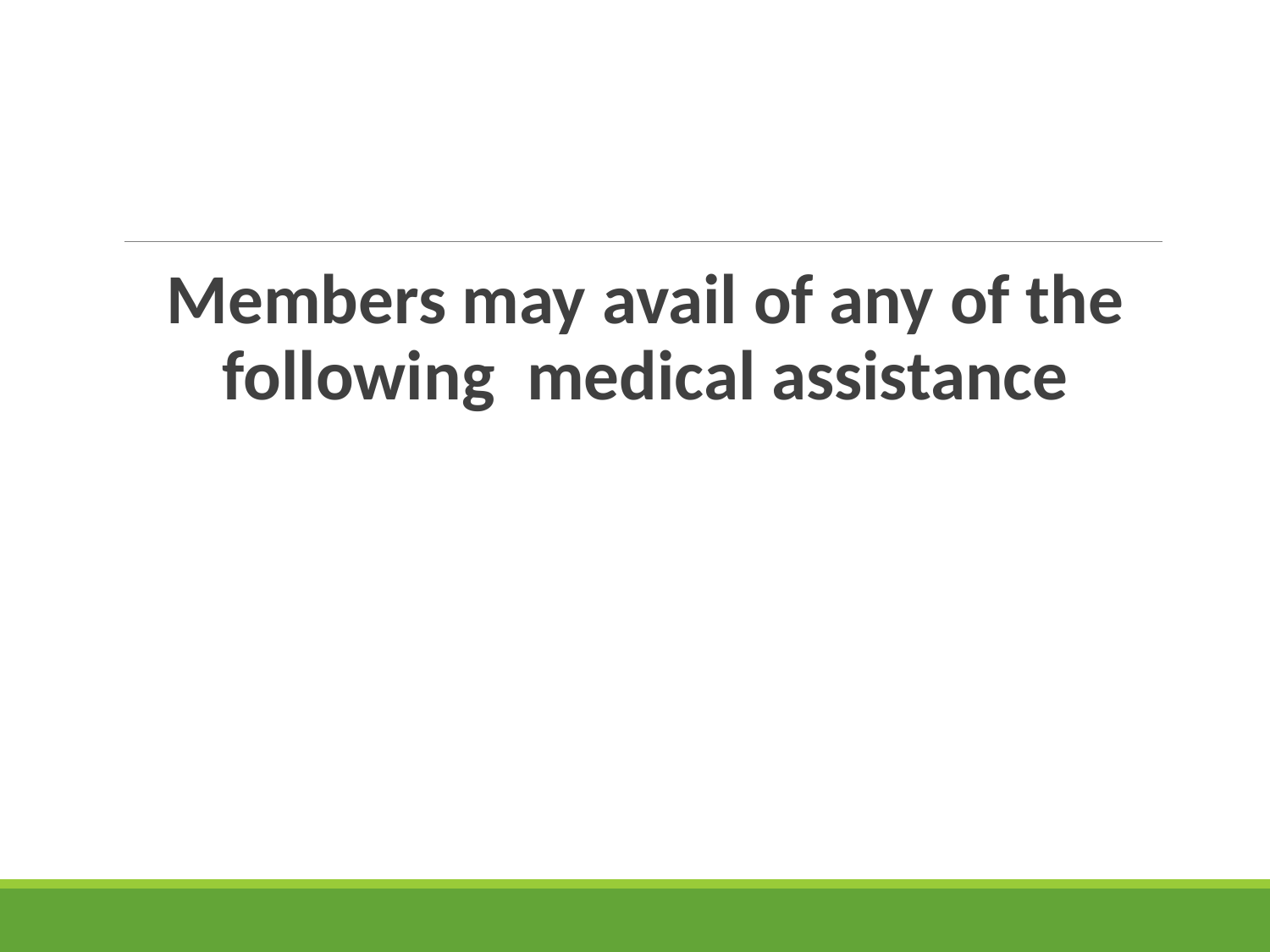

#

Members may avail of any of the following  medical assistance